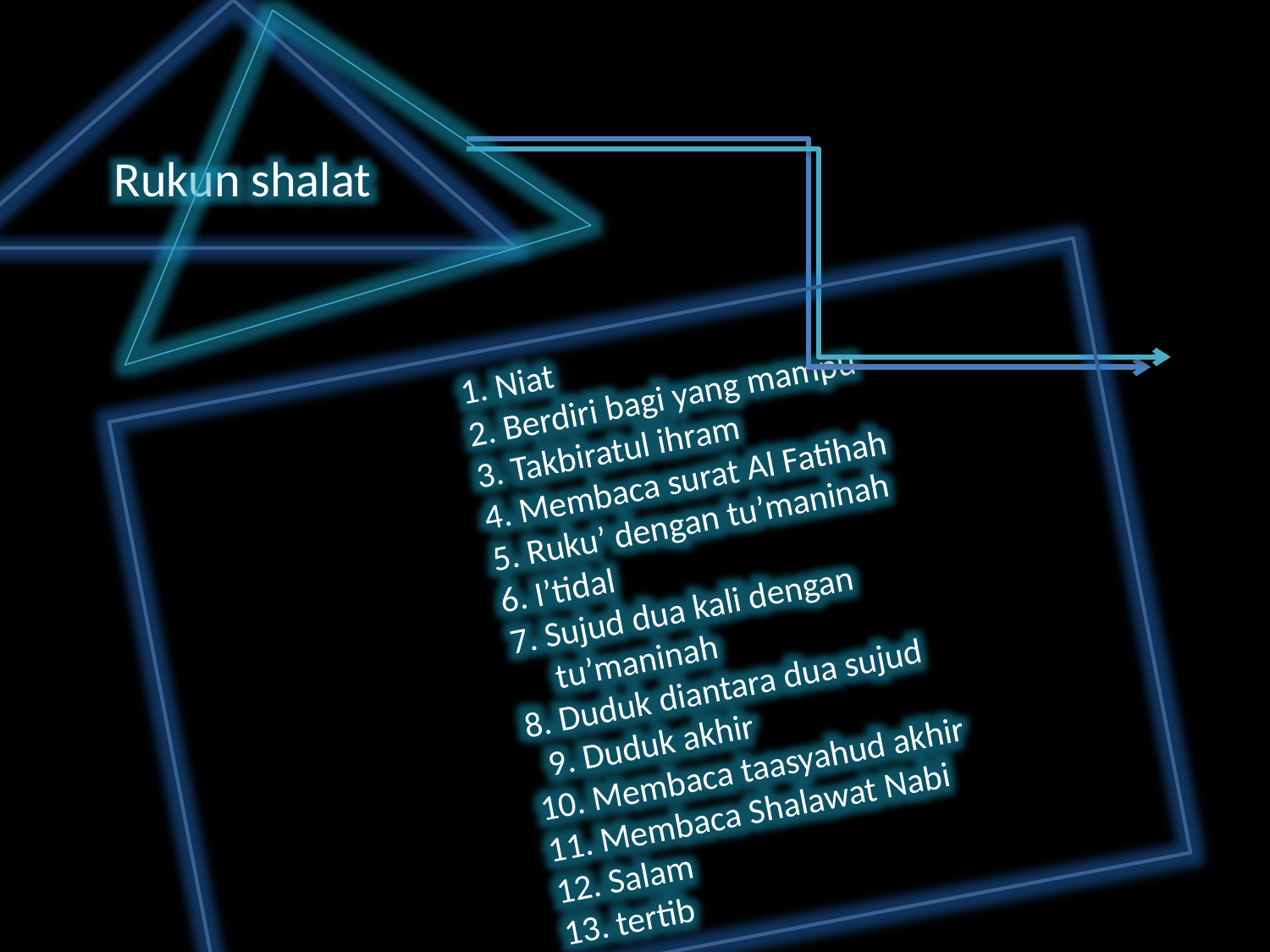

Rukun shalat

		1. Niat
		2. Berdiri bagi yang mampu
		3. Takbiratul ihram
		4. Membaca surat Al Fatihah
		5. Ruku’ dengan tu’maninah
		6. I’tidal
	                7. Sujud dua kali dengan 			     tu’maninah
		8. Duduk diantara dua sujud
		  9. Duduk akhir
		10. Membaca taasyahud akhir
		11. Membaca Shalawat Nabi 		12. Salam
		13. tertib